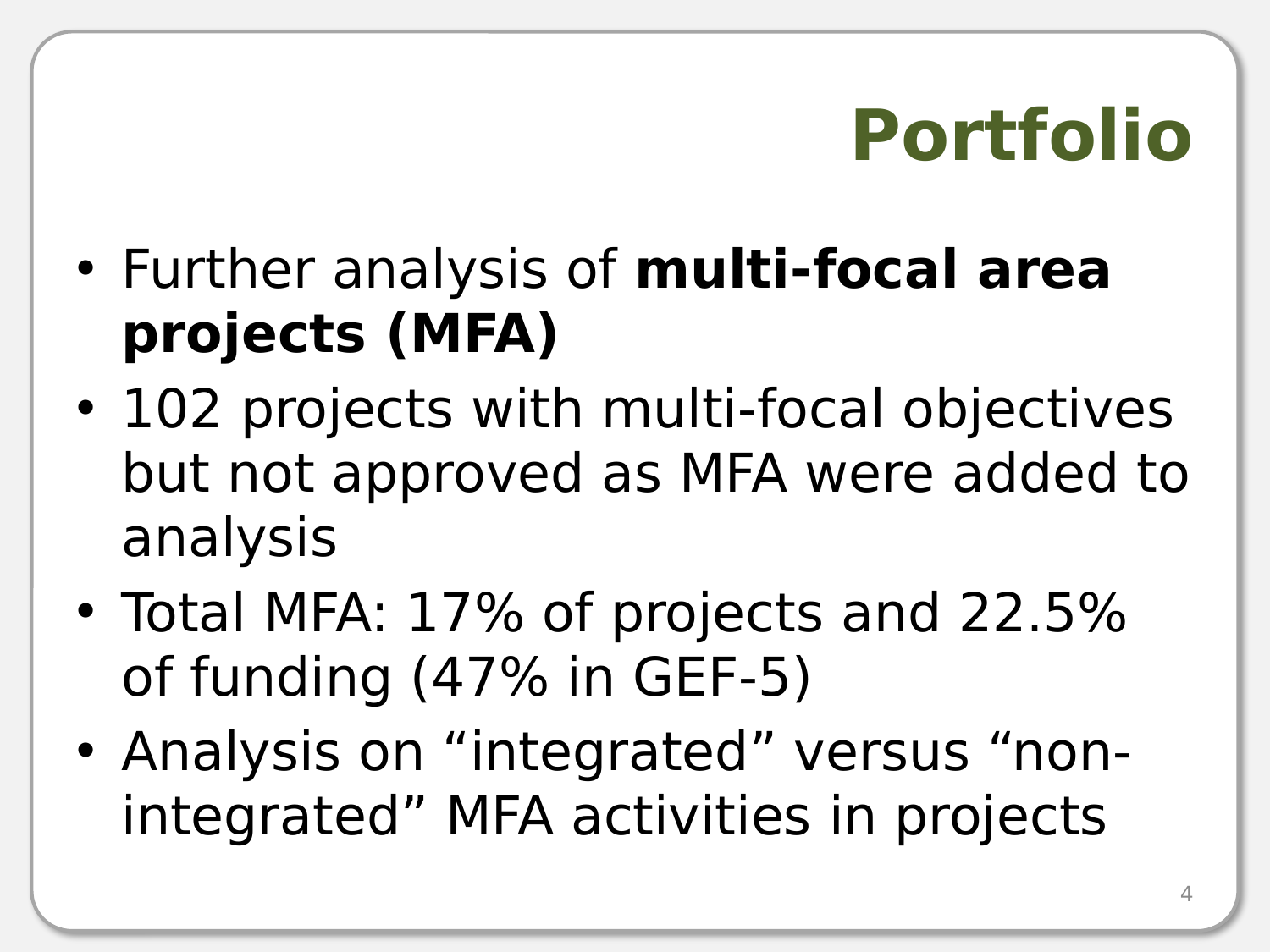

# Portfolio
Further analysis of multi-focal area projects (MFA)
102 projects with multi-focal objectives but not approved as MFA were added to analysis
Total MFA: 17% of projects and 22.5% of funding (47% in GEF-5)
Analysis on “integrated” versus “non-integrated” MFA activities in projects
4